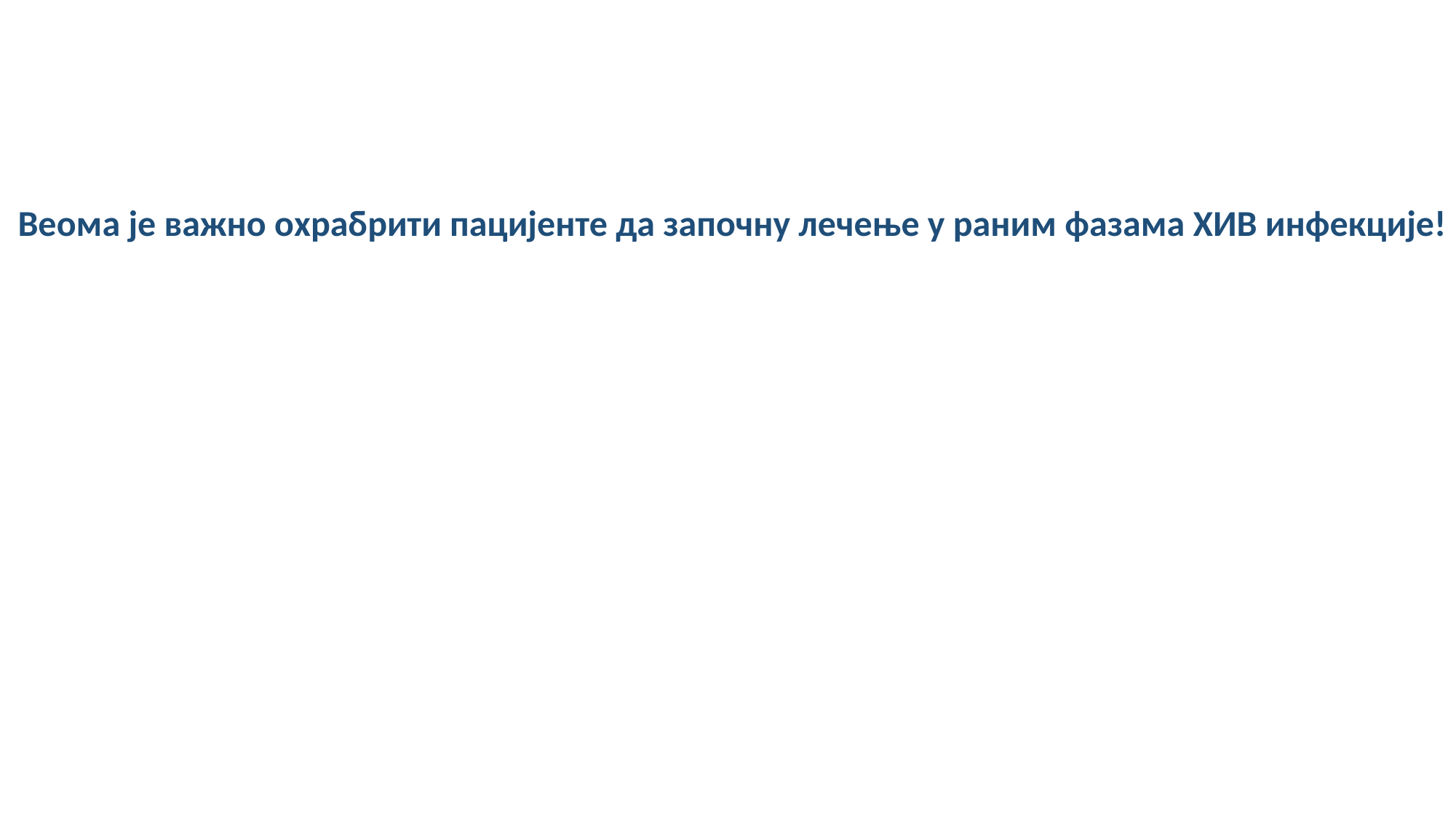

Веома је важно охрабрити пацијенте да започну лечење у раним фазама ХИВ инфекције!